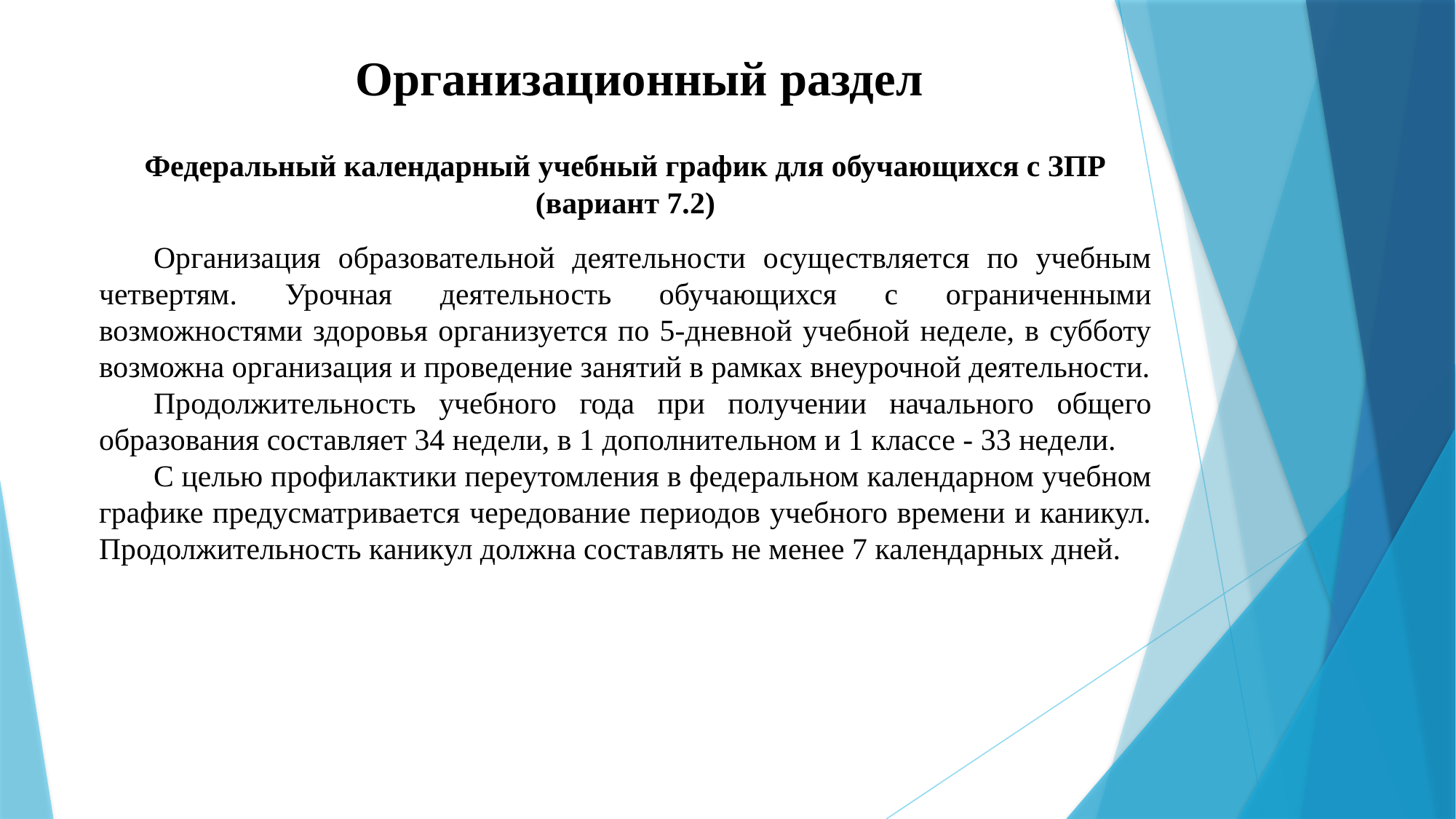

# Организационный раздел
Федеральный календарный учебный график для обучающихся с ЗПР (вариант 7.2)
Организация образовательной деятельности осуществляется по учебным четвертям. Урочная деятельность обучающихся с ограниченными возможностями здоровья организуется по 5-дневной учебной неделе, в субботу возможна организация и проведение занятий в рамках внеурочной деятельности.
Продолжительность учебного года при получении начального общего образования составляет 34 недели, в 1 дополнительном и 1 классе - 33 недели.
С целью профилактики переутомления в федеральном календарном учебном графике предусматривается чередование периодов учебного времени и каникул. Продолжительность каникул должна составлять не менее 7 календарных дней.